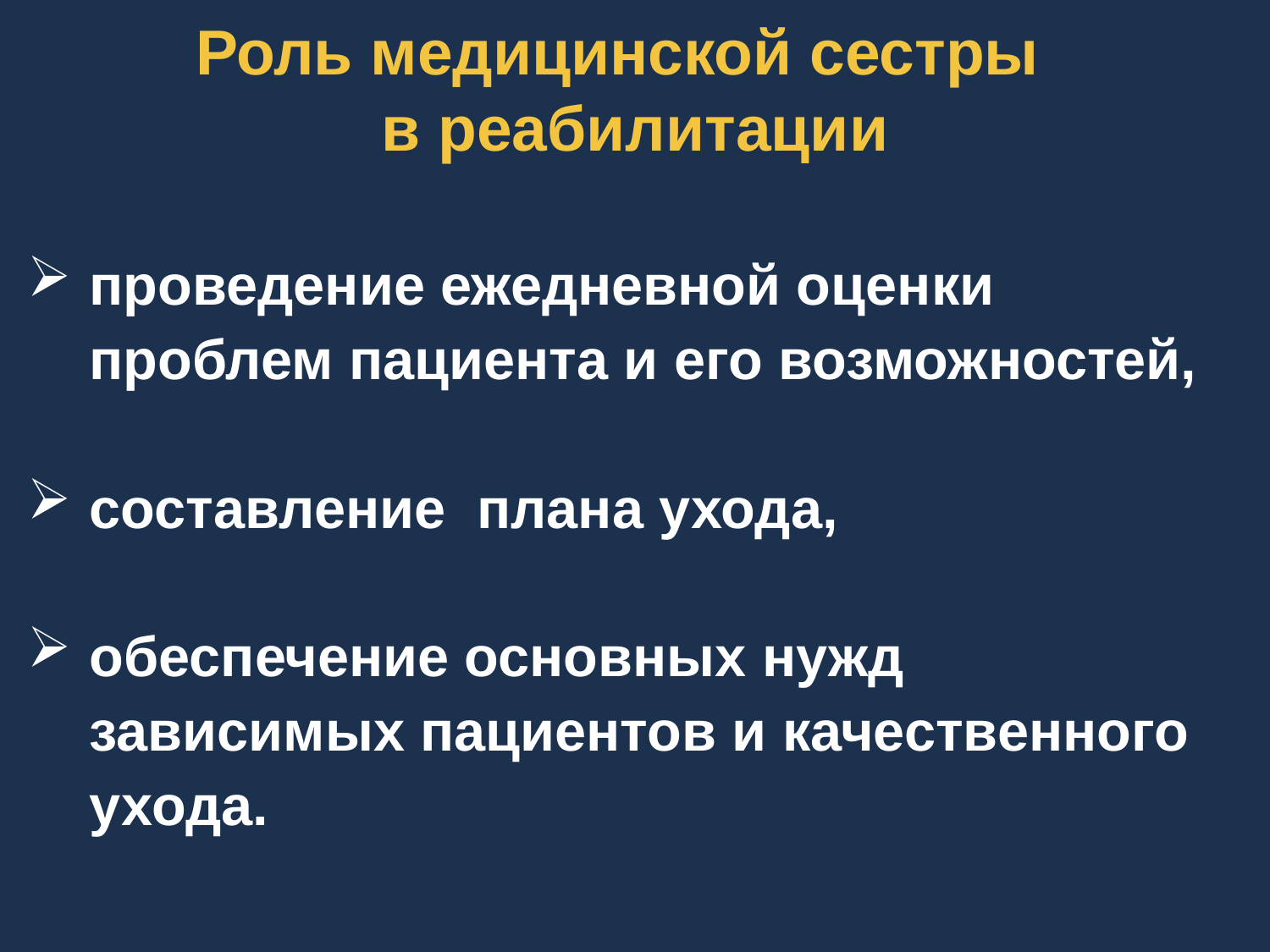

Роль медицинской сестры
в реабилитации
проведение ежедневной оценки проблем пациента и его возможностей,
составление  плана ухода,
обеспечение основных нужд  зависимых пациентов и качественного ухода.